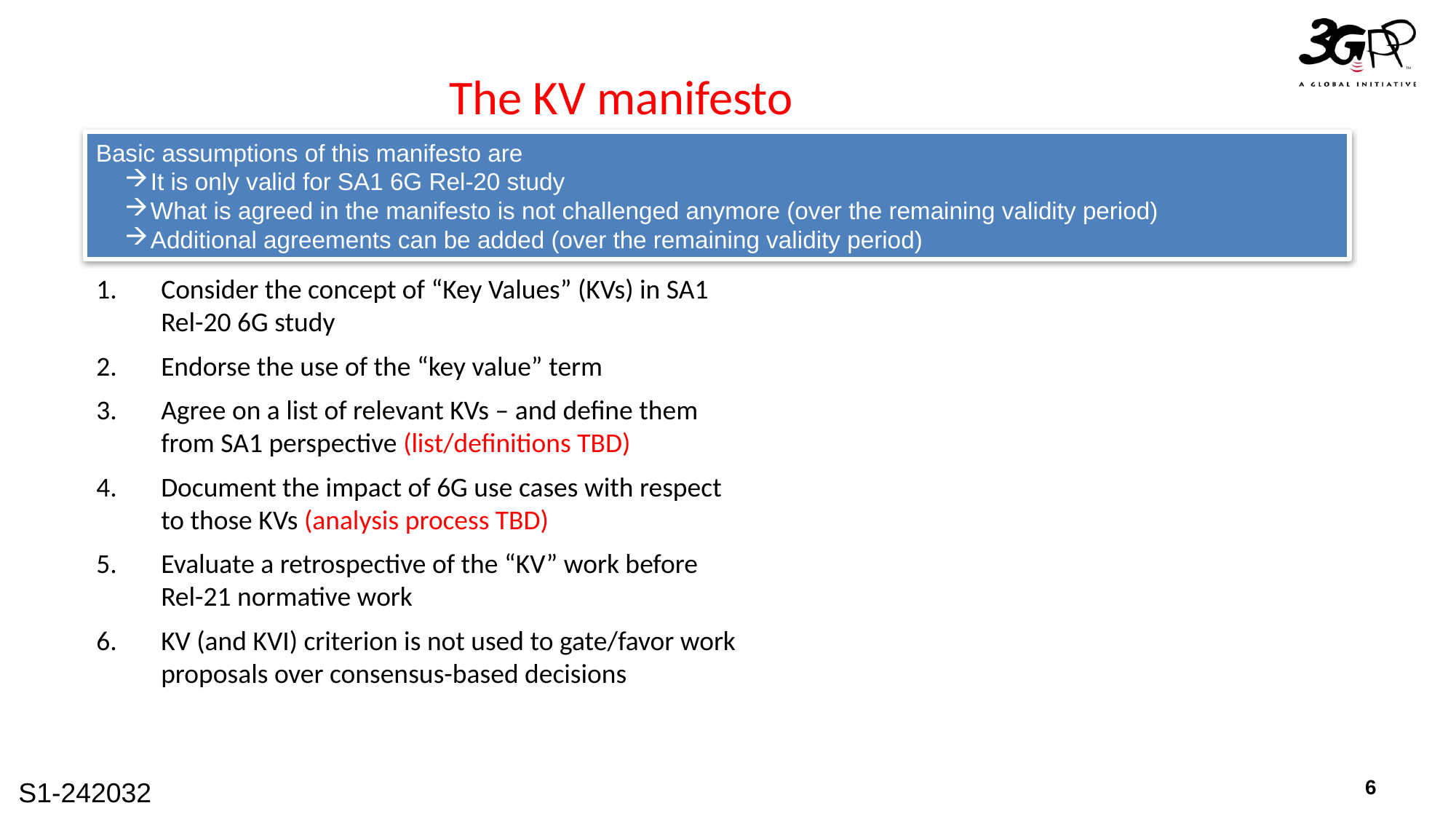

# The KV manifesto
Basic assumptions of this manifesto are
It is only valid for SA1 6G Rel-20 study
What is agreed in the manifesto is not challenged anymore (over the remaining validity period)
Additional agreements can be added (over the remaining validity period)
Consider the concept of “Key Values” (KVs) in SA1 Rel-20 6G study
Endorse the use of the “key value” term
Agree on a list of relevant KVs – and define them from SA1 perspective (list/definitions TBD)
Document the impact of 6G use cases with respect to those KVs (analysis process TBD)
Evaluate a retrospective of the “KV” work before Rel-21 normative work
KV (and KVI) criterion is not used to gate/favor work proposals over consensus-based decisions